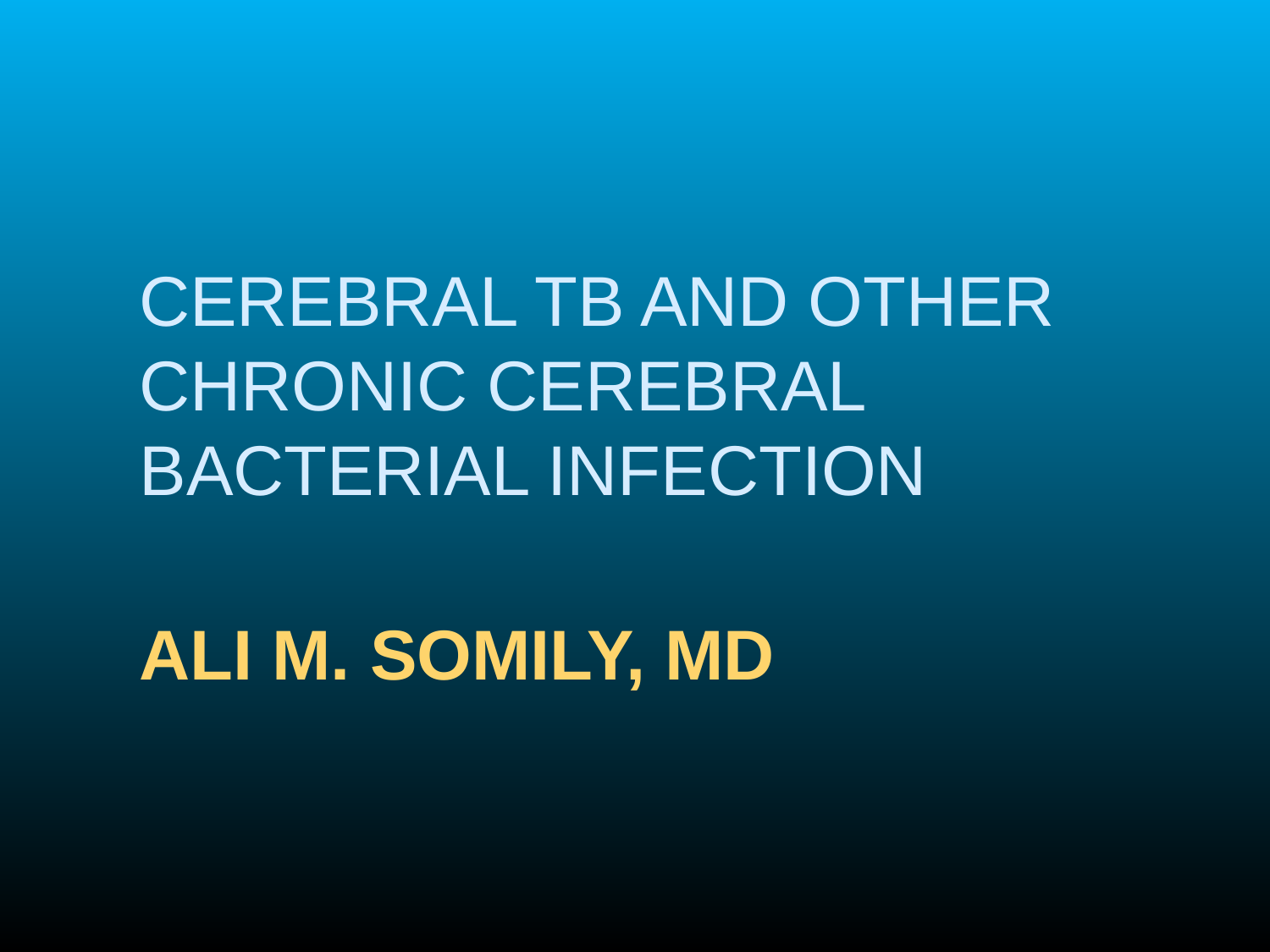

CEREBRAL TB AND OTHER CHRONIC CEREBRAL BACTERIAL INFECTION
# ali M. Somily, MD